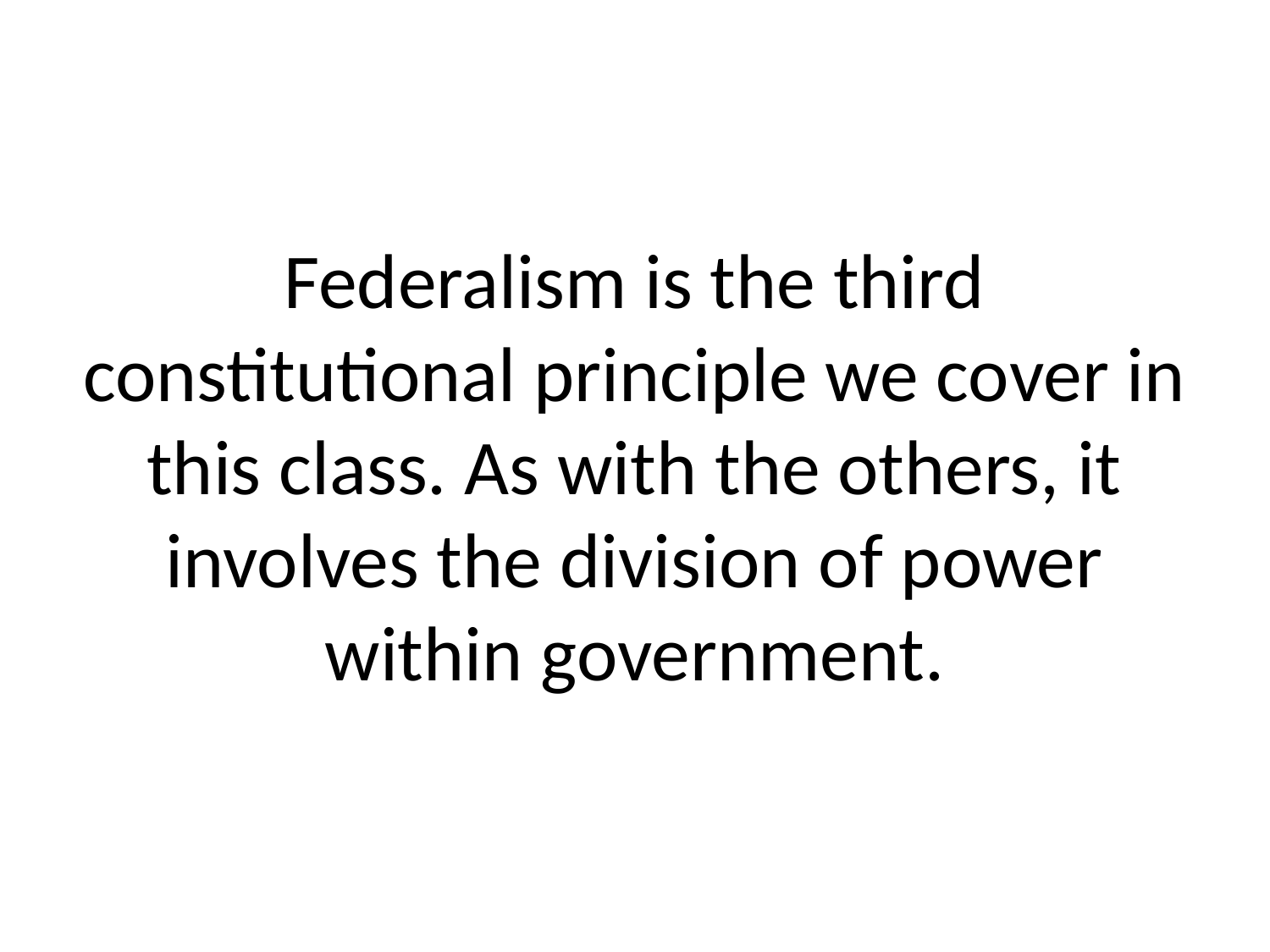

# Federalism is the third constitutional principle we cover in this class. As with the others, it involves the division of power within government.